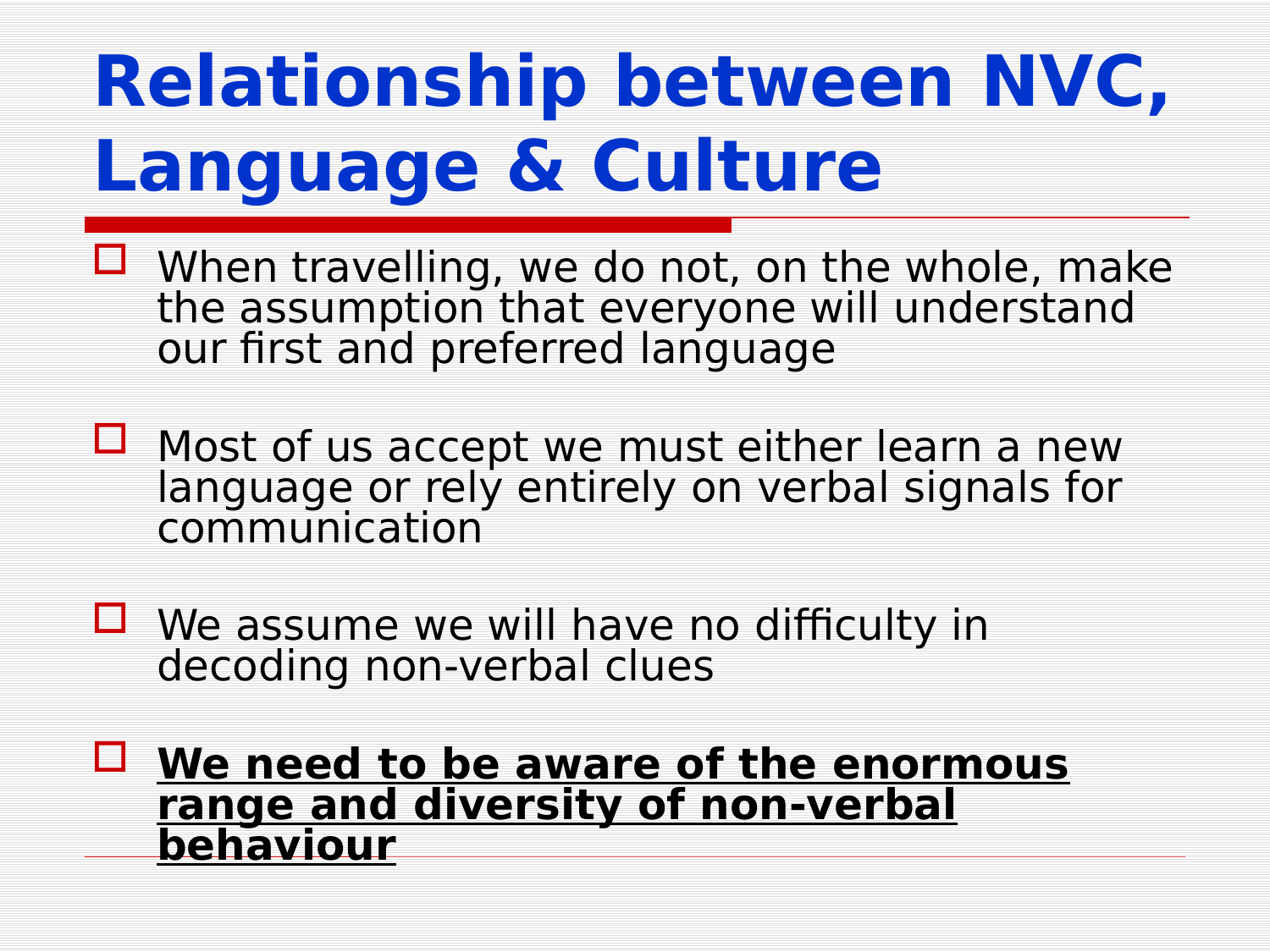

# Relationship between NVC, Language & Culture
When travelling, we do not, on the whole, make the assumption that everyone will understand our first and preferred language

Most of us accept we must either learn a new language or rely entirely on verbal signals for communication

We assume we will have no difficulty in decoding non-verbal clues

We need to be aware of the enormous range and diversity of non-verbal behaviour